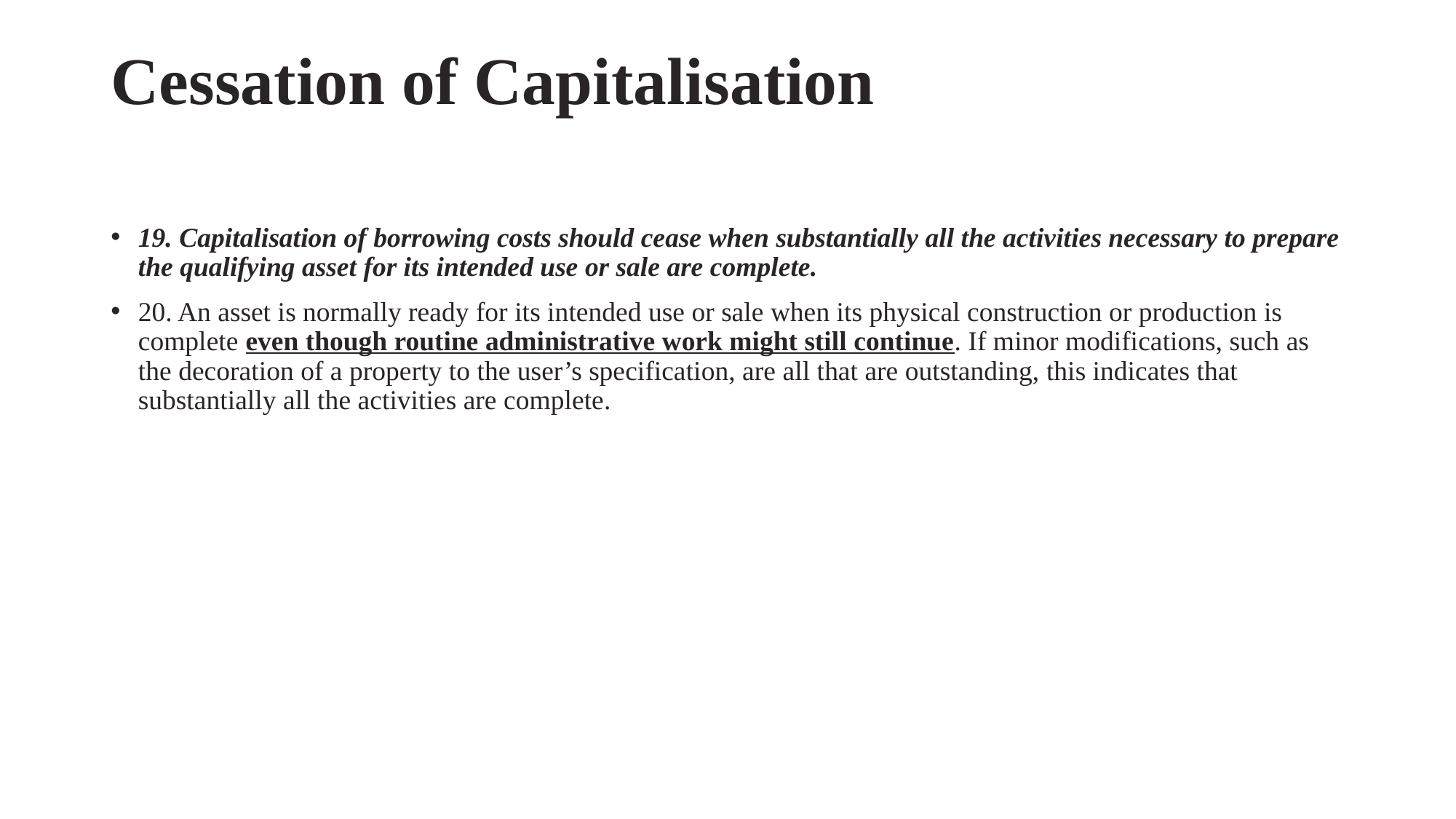

# Cessation of Capitalisation
19. Capitalisation of borrowing costs should cease when substantially all the activities necessary to prepare the qualifying asset for its intended use or sale are complete.
20. An asset is normally ready for its intended use or sale when its physical construction or production is complete even though routine administrative work might still continue. If minor modifications, such as the decoration of a property to the user’s specification, are all that are outstanding, this indicates that substantially all the activities are complete.